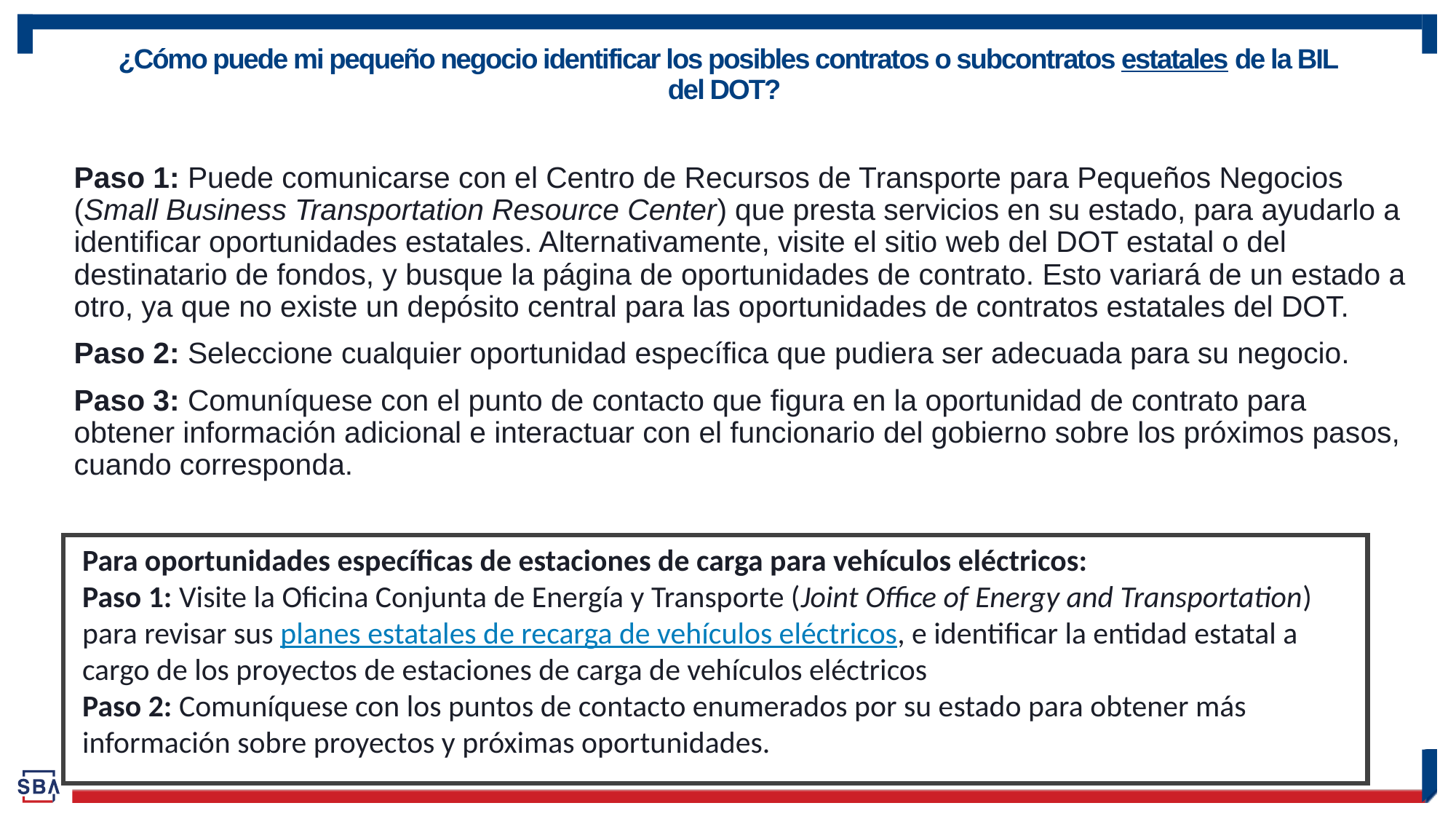

# ¿Cómo puede mi pequeño negocio identificar los posibles contratos o subcontratos estatales de la BIL del DOT?
Paso 1: Puede comunicarse con el Centro de Recursos de Transporte para Pequeños Negocios (Small Business Transportation Resource Center) que presta servicios en su estado, para ayudarlo a identificar oportunidades estatales. Alternativamente, visite el sitio web del DOT estatal o del destinatario de fondos, y busque la página de oportunidades de contrato. Esto variará de un estado a otro, ya que no existe un depósito central para las oportunidades de contratos estatales del DOT.
Paso 2: Seleccione cualquier oportunidad específica que pudiera ser adecuada para su negocio.
Paso 3: Comuníquese con el punto de contacto que figura en la oportunidad de contrato para obtener información adicional e interactuar con el funcionario del gobierno sobre los próximos pasos, cuando corresponda.

Para oportunidades específicas de estaciones de carga para vehículos eléctricos:
Paso 1: Visite la Oficina Conjunta de Energía y Transporte (Joint Office of Energy and Transportation) para revisar sus planes estatales de recarga de vehículos eléctricos, e identificar la entidad estatal a cargo de los proyectos de estaciones de carga de vehículos eléctricos
Paso 2: Comuníquese con los puntos de contacto enumerados por su estado para obtener más información sobre proyectos y próximas oportunidades.